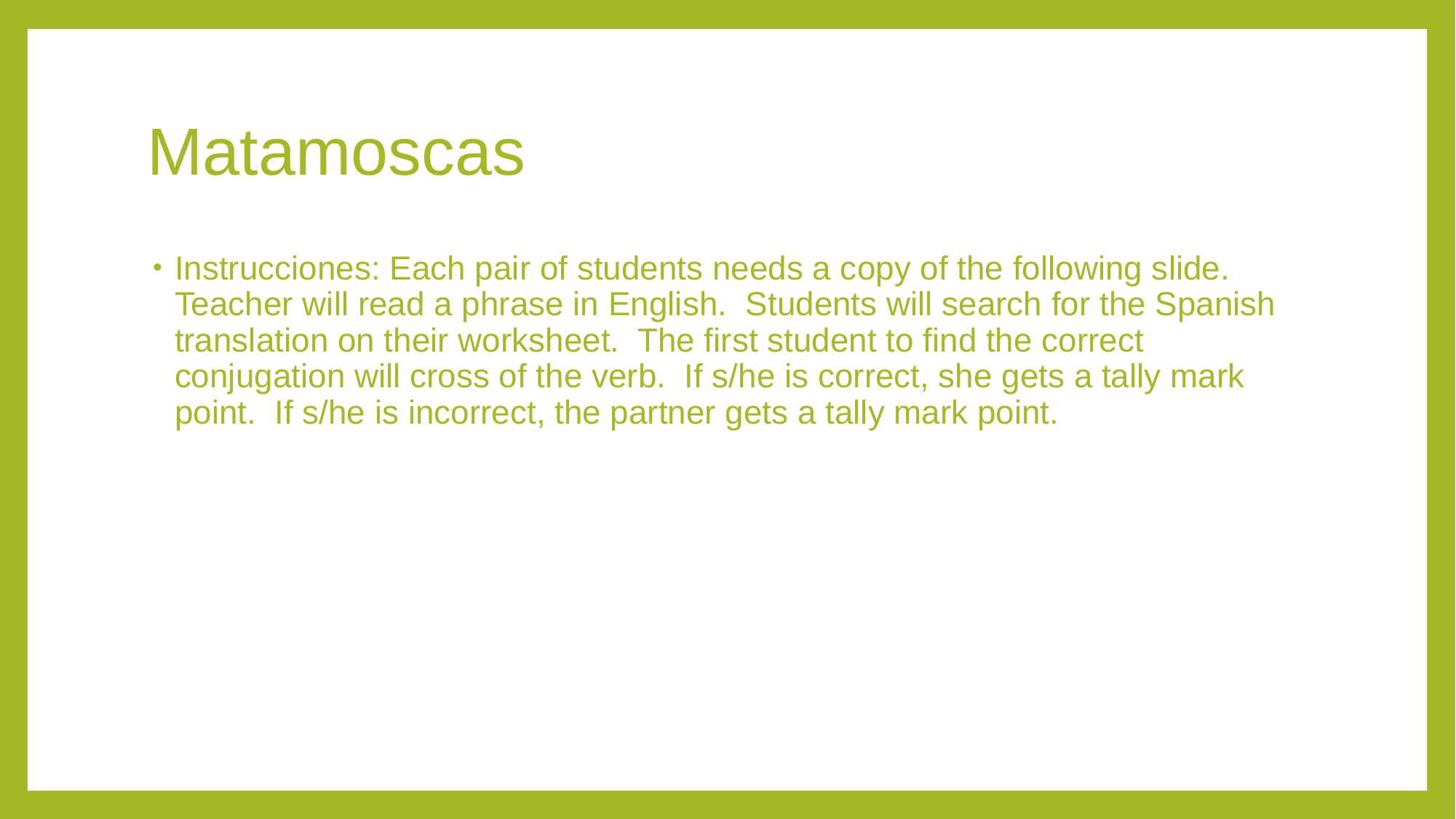

# Matamoscas
Instrucciones: Each pair of students needs a copy of the following slide.  Teacher will read a phrase in English.  Students will search for the Spanish translation on their worksheet.  The first student to find the correct conjugation will cross of the verb.  If s/he is correct, she gets a tally mark point.  If s/he is incorrect, the partner gets a tally mark point.